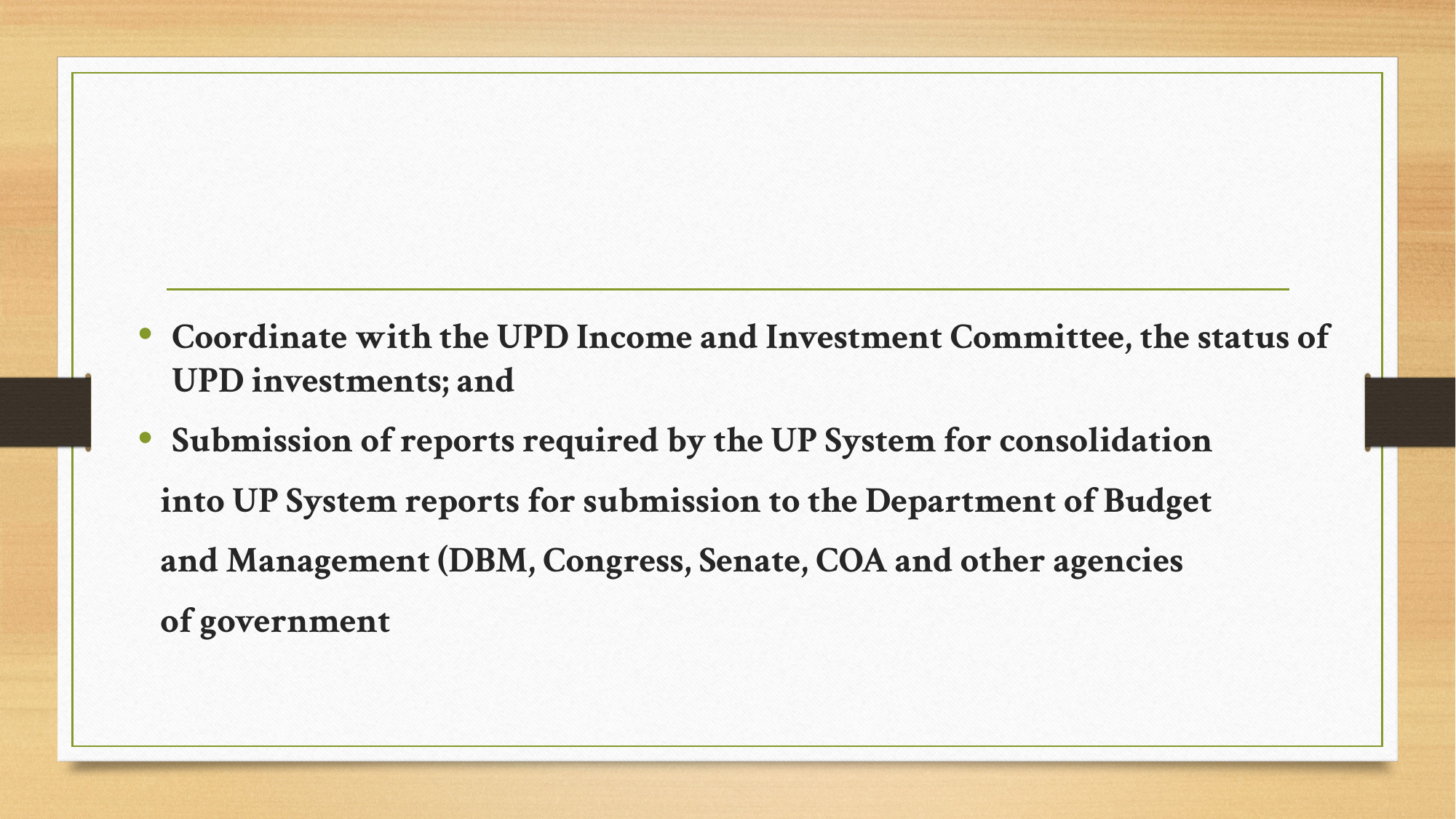

Coordinate with the UPD Income and Investment Committee, the status of UPD investments; and
Submission of reports required by the UP System for consolidation
   into UP System reports for submission to the Department of Budget
   and Management (DBM, Congress, Senate, COA and other agencies
   of government